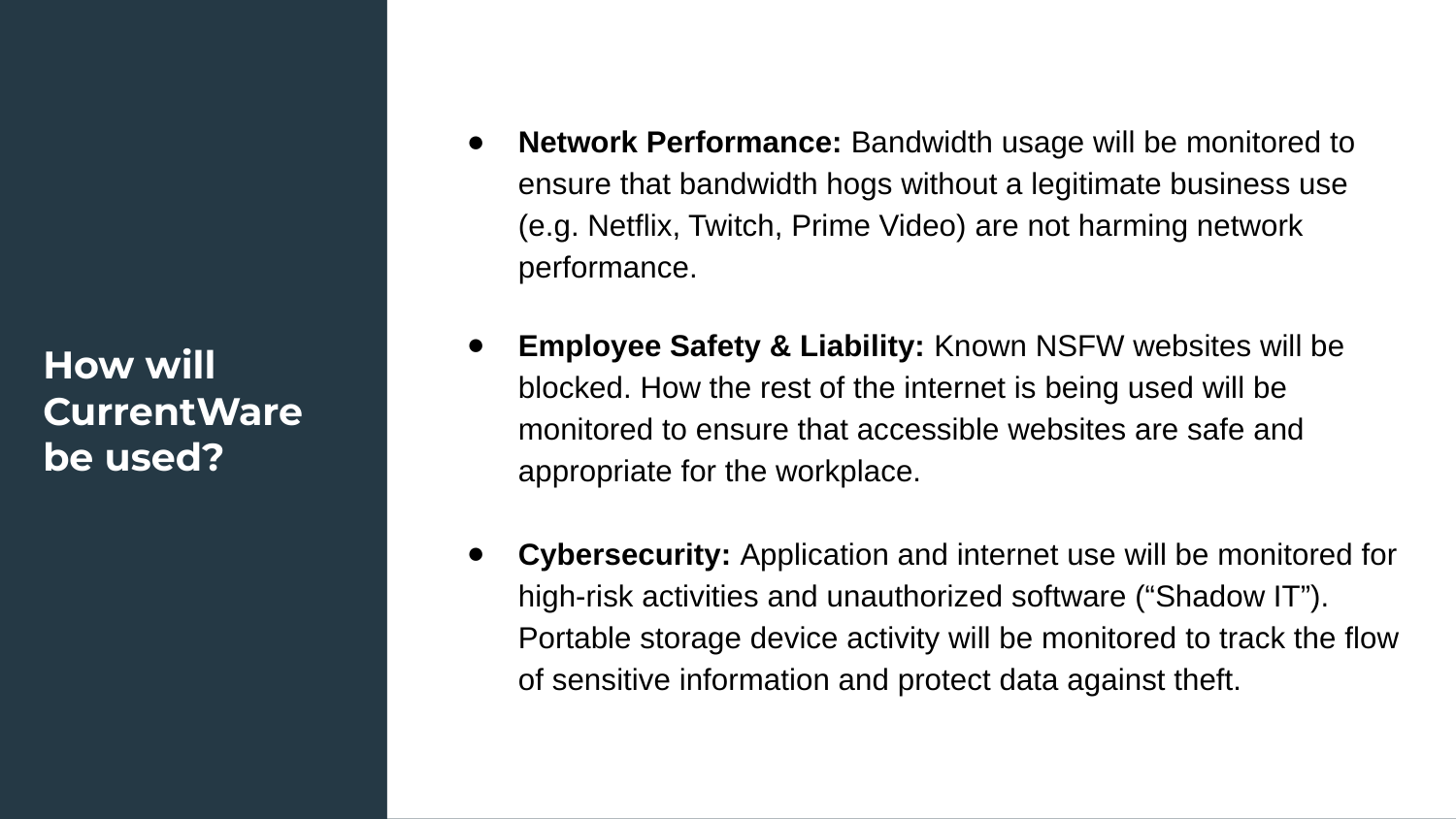

Network Performance: Bandwidth usage will be monitored to ensure that bandwidth hogs without a legitimate business use (e.g. Netflix, Twitch, Prime Video) are not harming network performance.
Employee Safety & Liability: Known NSFW websites will be blocked. How the rest of the internet is being used will be monitored to ensure that accessible websites are safe and appropriate for the workplace.
Cybersecurity: Application and internet use will be monitored for high-risk activities and unauthorized software (“Shadow IT”). Portable storage device activity will be monitored to track the flow of sensitive information and protect data against theft.
How will CurrentWare be used?